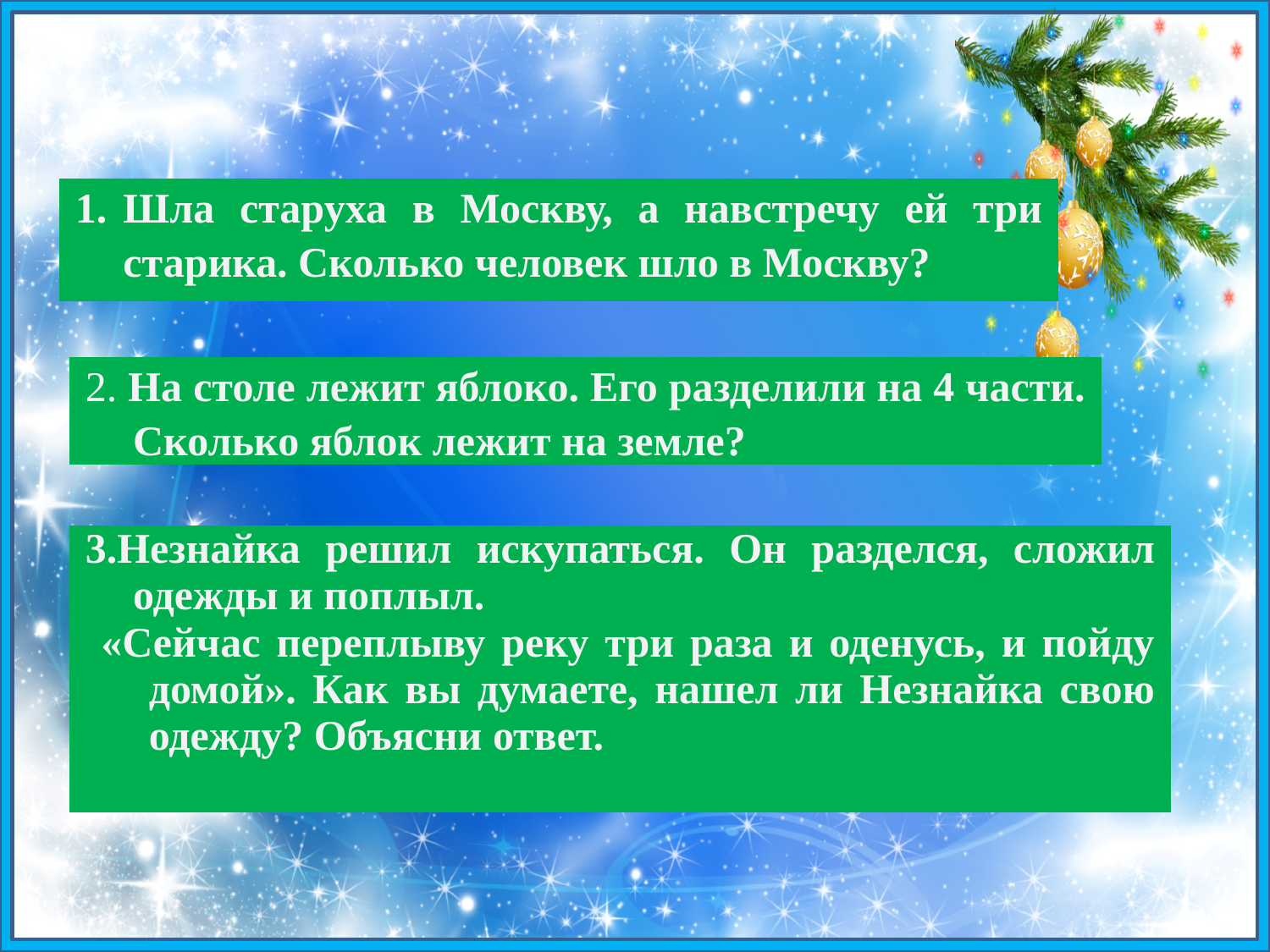

| Шла старуха в Москву, а навстречу ей три старика. Сколько человек шло в Москву? |
| --- |
| 2. На столе лежит яблоко. Его разделили на 4 части. Сколько яблок лежит на земле? |
| --- |
| 3.Незнайка решил искупаться. Он разделся, сложил одежды и поплыл. «Сейчас переплыву реку три раза и оденусь, и пойду домой». Как вы думаете, нашел ли Незнайка свою одежду? Объясни ответ. |
| --- |